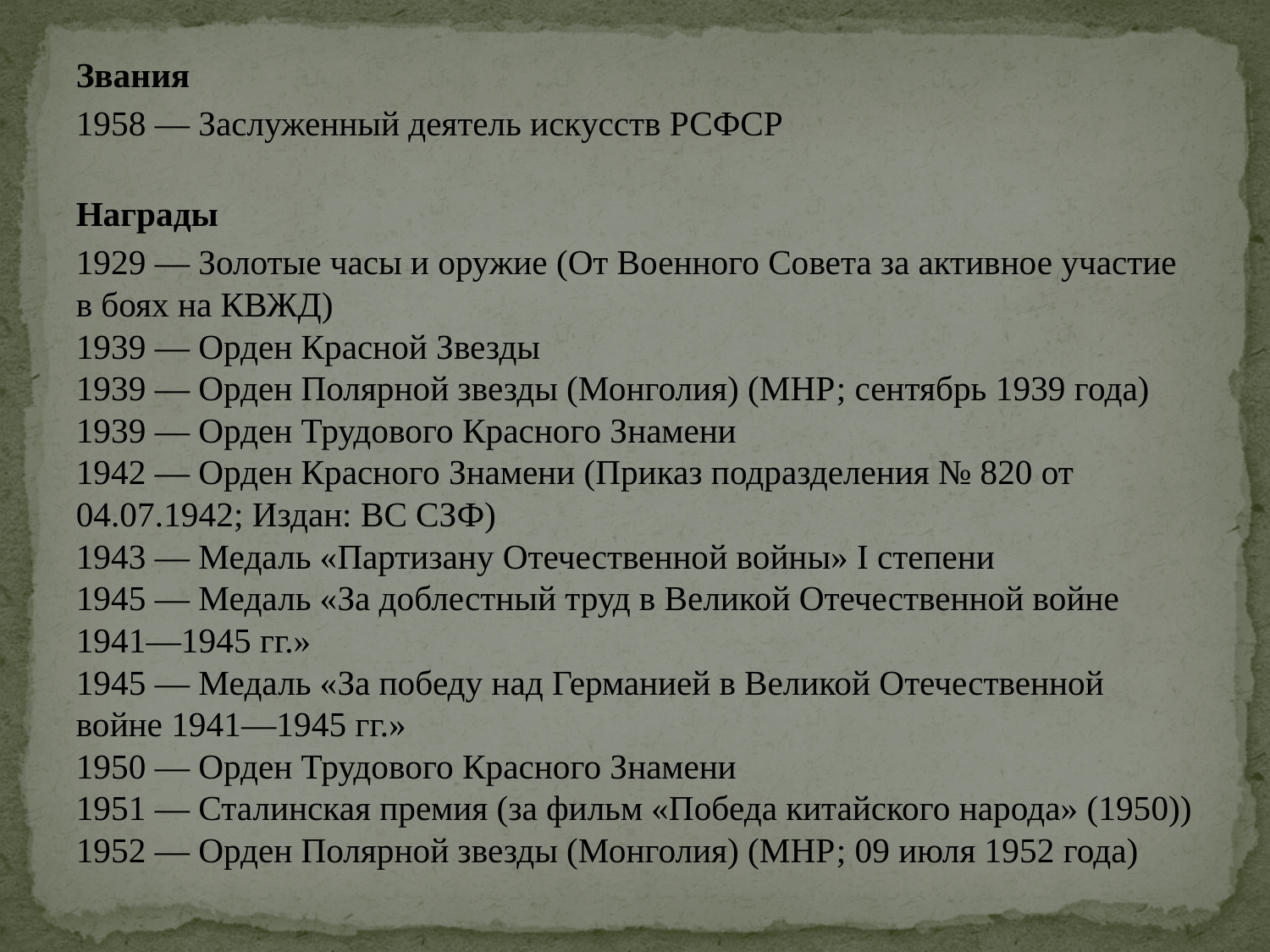

Звания
1958 — Заслуженный деятель искусств РСФСР
Награды
1929 — Золотые часы и оружие (От Военного Совета за активное участие в боях на КВЖД)
1939 — Орден Красной Звезды
1939 — Орден Полярной звезды (Монголия) (МНР; сентябрь 1939 года)
1939 — Орден Трудового Красного Знамени
1942 — Орден Красного Знамени (Приказ подразделения № 820 от 04.07.1942; Издан: ВС СЗФ)
1943 — Медаль «Партизану Отечественной войны» I степени
1945 — Медаль «За доблестный труд в Великой Отечественной войне 1941—1945 гг.»
1945 — Медаль «За победу над Германией в Великой Отечественной войне 1941—1945 гг.»
1950 — Орден Трудового Красного Знамени
1951 — Сталинская премия (за фильм «Победа китайского народа» (1950))
1952 — Орден Полярной звезды (Монголия) (МНР; 09 июля 1952 года)